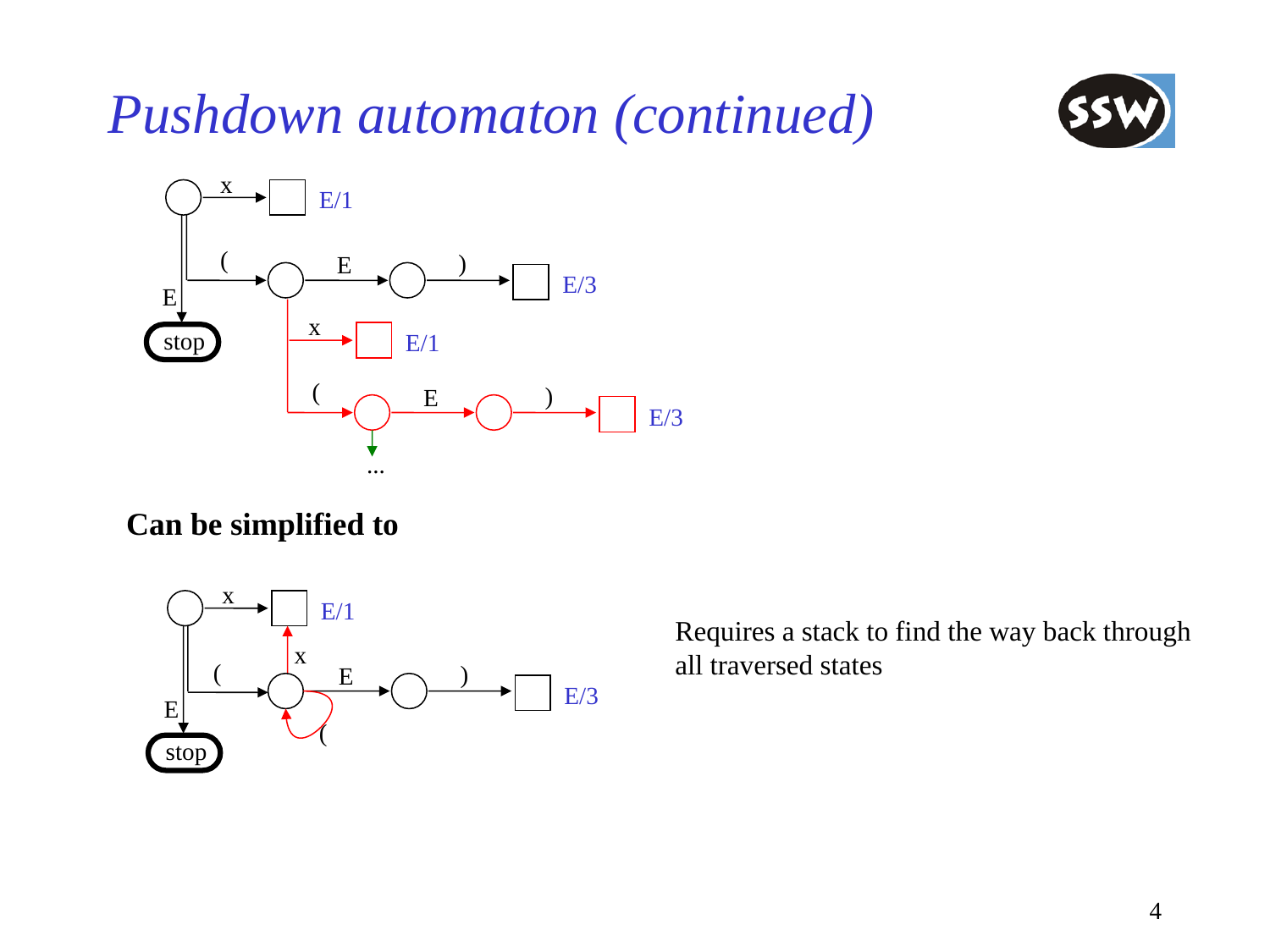

# Pushdown automaton (continued)
x
E/1

(
)
E
E/3

E

x
stop
E/1

(
)
E
E/3

...
Can be simplified to
x
E/1

Requires a stack to find the way back through
all traversed states

x
(
)
E
E/3

E

(
stop

4